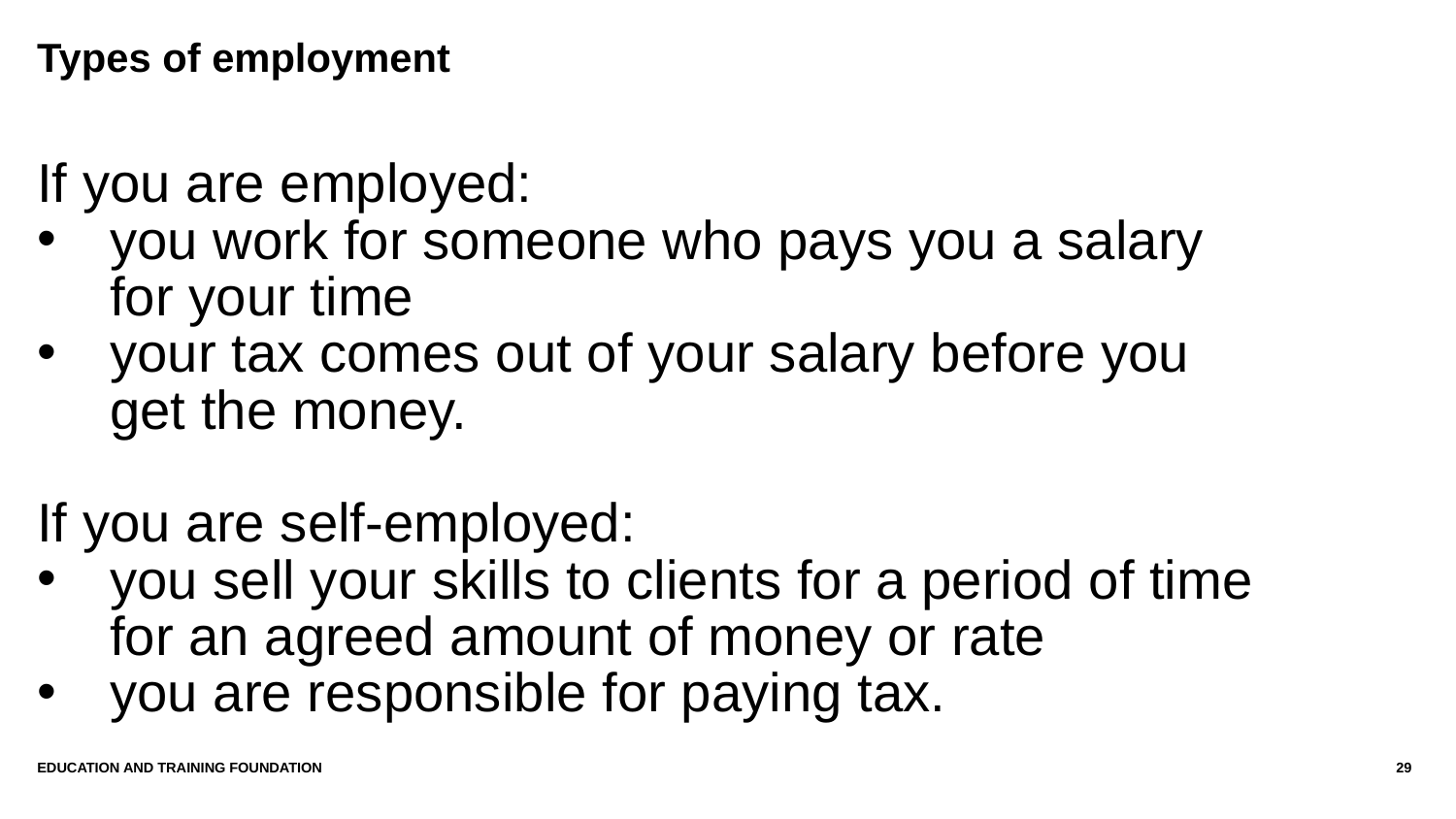

# Types of employment
If you are employed:
you work for someone who pays you a salary for your time
your tax comes out of your salary before you get the money.

If you are self-employed:
you sell your skills to clients for a period of time for an agreed amount of money or rate
you are responsible for paying tax.
Education and Training Foundation
29